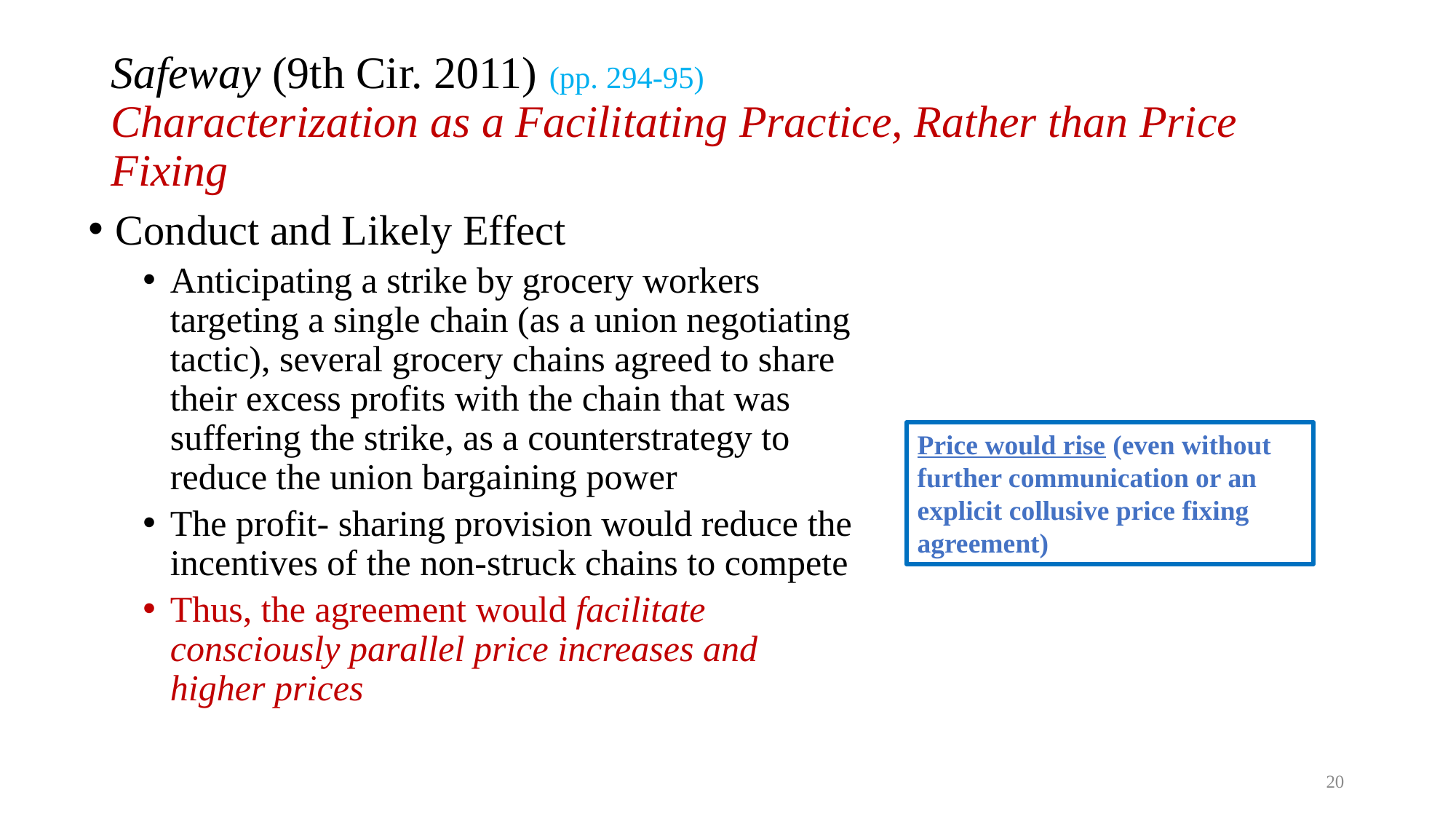

# Safeway (9th Cir. 2011) (pp. 294-95) Characterization as a Facilitating Practice, Rather than Price Fixing
Conduct and Likely Effect
Anticipating a strike by grocery workers targeting a single chain (as a union negotiating tactic), several grocery chains agreed to share their excess profits with the chain that was suffering the strike, as a counterstrategy to reduce the union bargaining power
The profit- sharing provision would reduce the incentives of the non-struck chains to compete
Thus, the agreement would facilitate consciously parallel price increases and higher prices
Price would rise (even without further communication or an explicit collusive price fixing agreement)
20